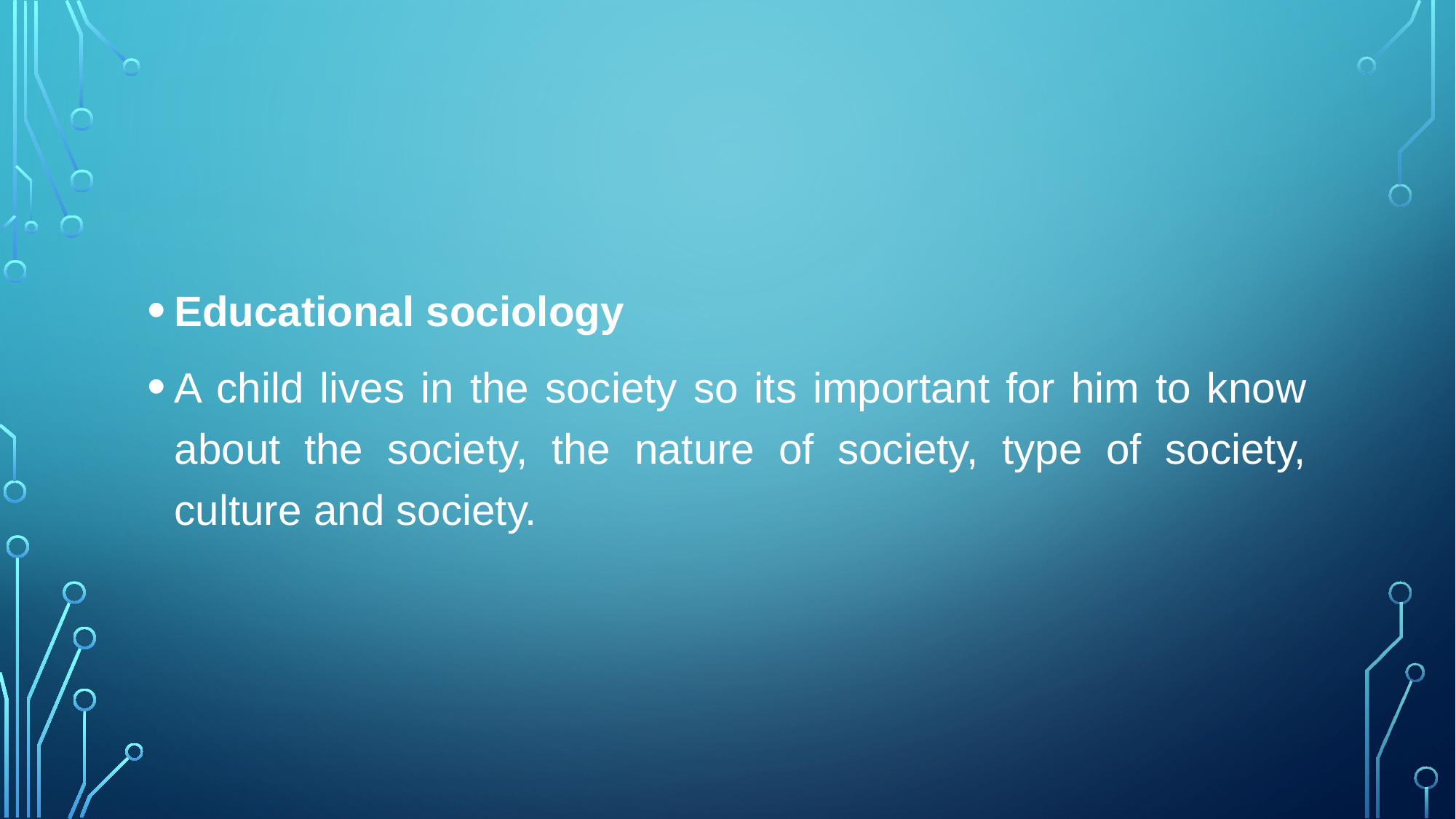

#
Educational sociology
A child lives in the society so its important for him to know about the society, the nature of society, type of society, culture and society.